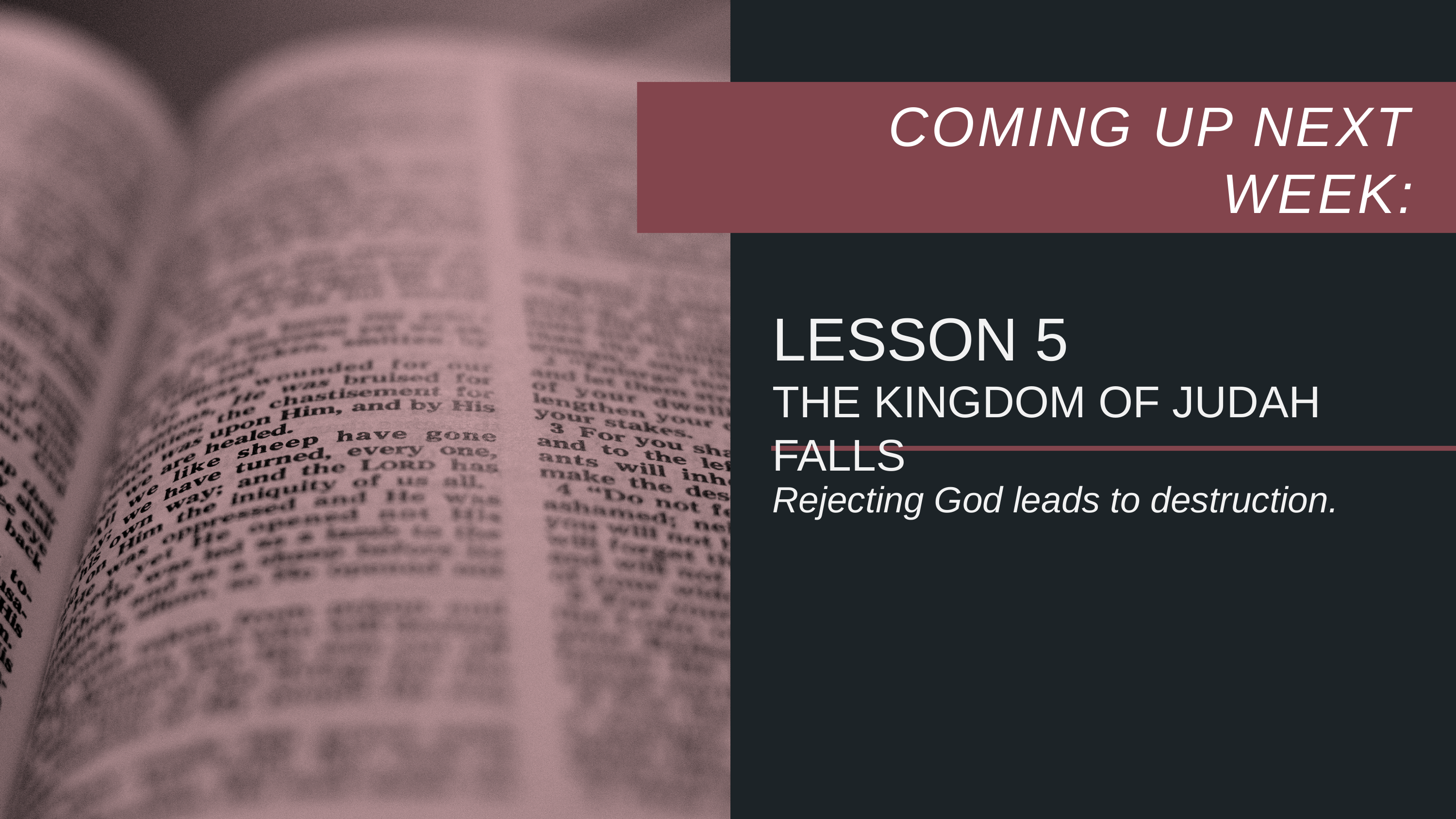

LESSON 5
THE KINGDOM OF JUDAH FALLS
Rejecting God leads to destruction.